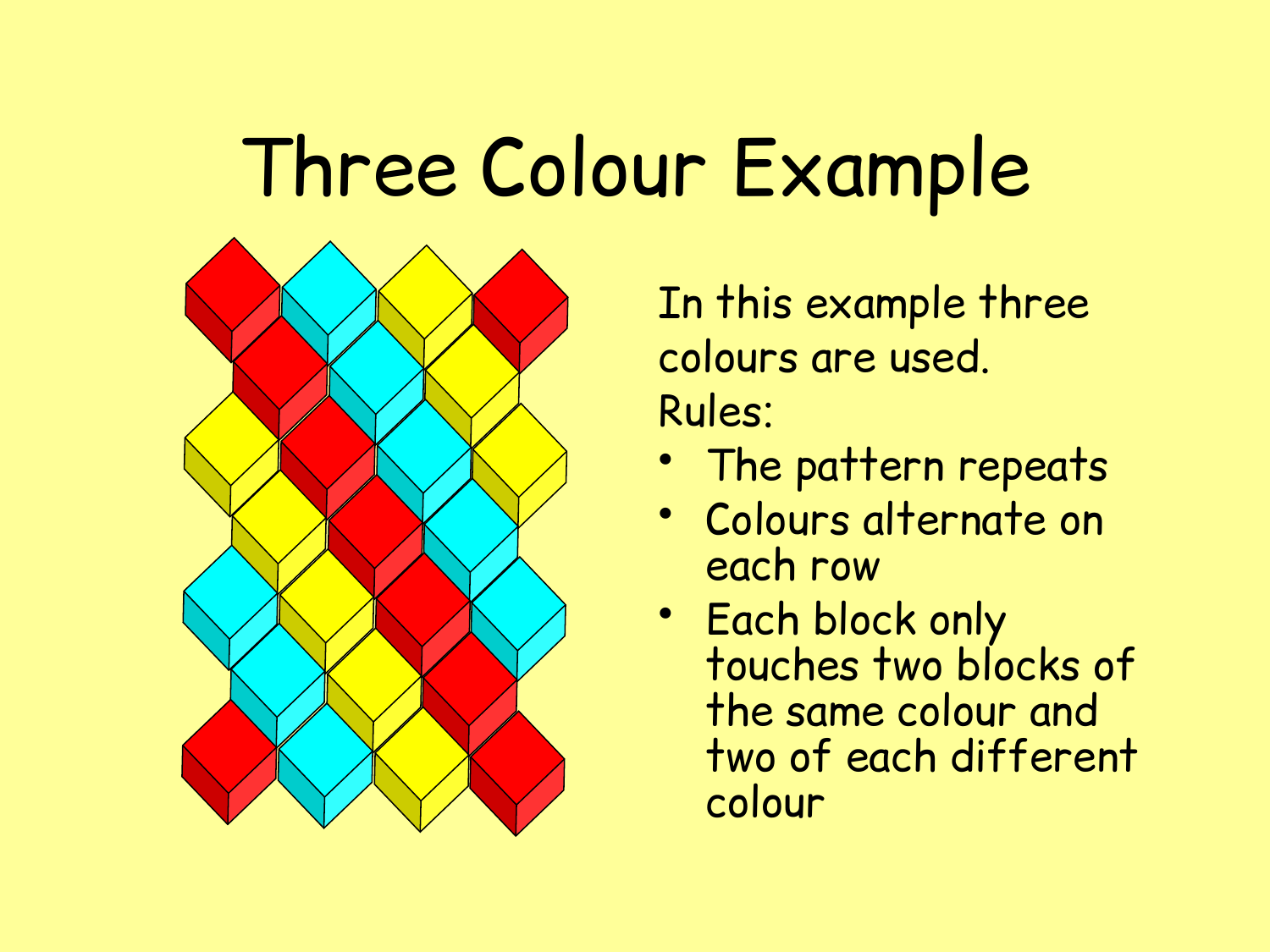

# Three Colour Example

In this example three
colours are used.
Rules:
The pattern repeats
Colours alternate on each row
Each block only touches two blocks of the same colour and two of each different colour